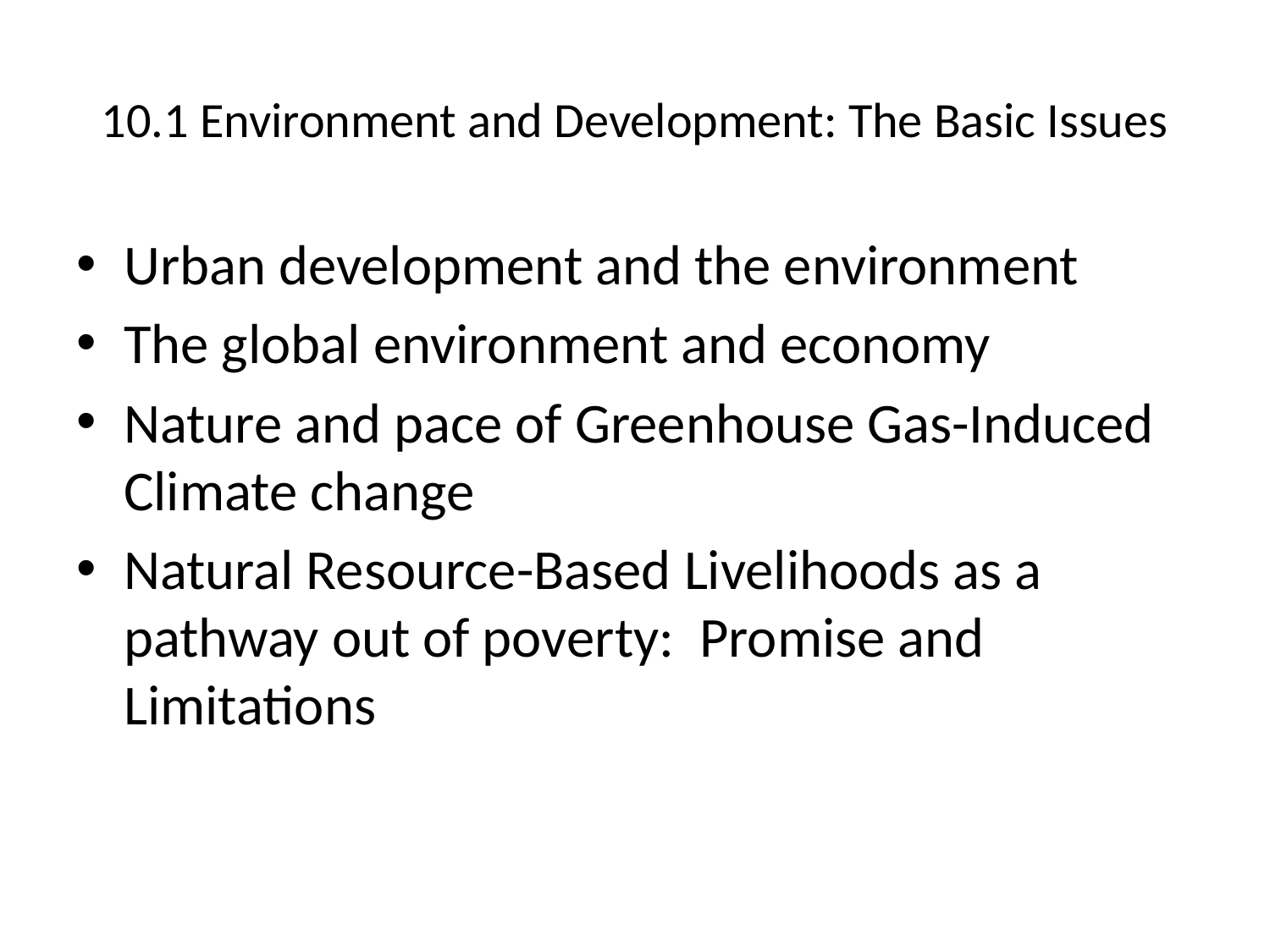

10.1 Environment and Development: The Basic Issues
Urban development and the environment
The global environment and economy
Nature and pace of Greenhouse Gas-Induced Climate change
Natural Resource-Based Livelihoods as a pathway out of poverty:  Promise and Limitations